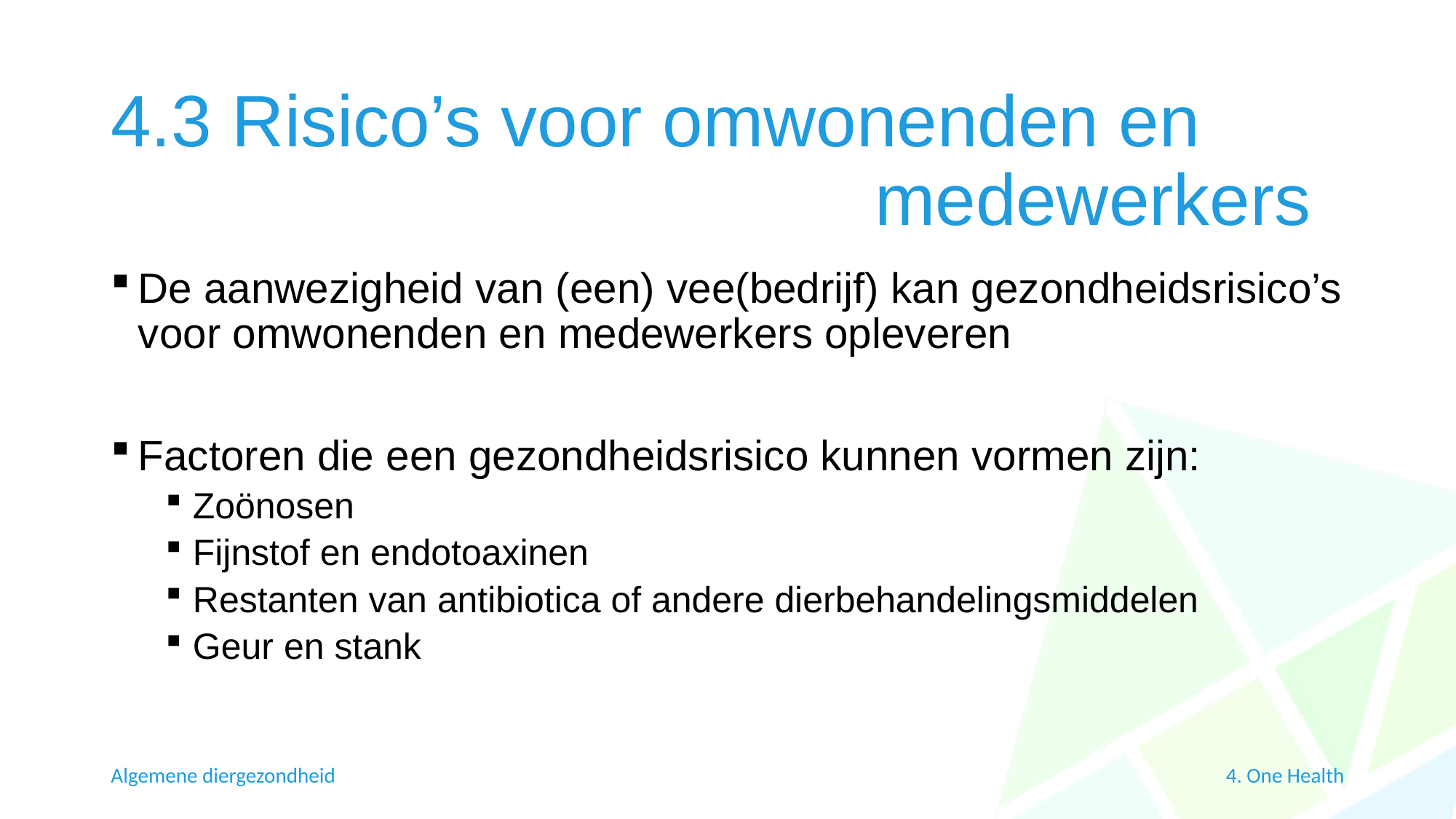

# 4.3 Risico’s voor omwonenden en 									medewerkers
De aanwezigheid van (een) vee(bedrijf) kan gezondheidsrisico’s voor omwonenden en medewerkers opleveren

Factoren die een gezondheidsrisico kunnen vormen zijn:
Zoönosen
Fijnstof en endotoaxinen
Restanten van antibiotica of andere dierbehandelingsmiddelen
Geur en stank

Algemene diergezondheid
4. One Health